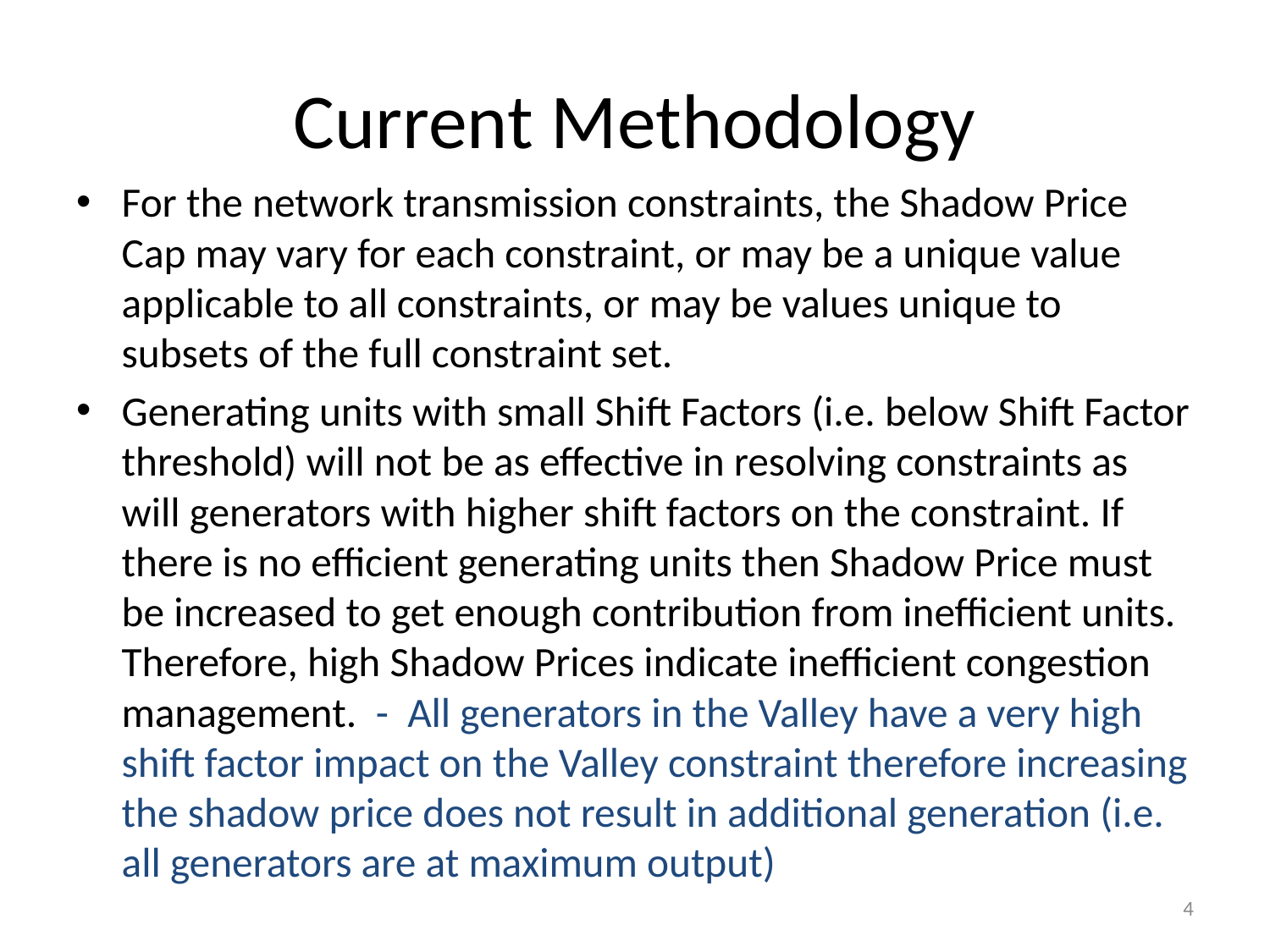

# Current Methodology
For the network transmission constraints, the Shadow Price Cap may vary for each constraint, or may be a unique value applicable to all constraints, or may be values unique to subsets of the full constraint set.
Generating units with small Shift Factors (i.e. below Shift Factor threshold) will not be as effective in resolving constraints as will generators with higher shift factors on the constraint. If there is no efficient generating units then Shadow Price must be increased to get enough contribution from inefficient units. Therefore, high Shadow Prices indicate inefficient congestion management.  -  All generators in the Valley have a very high shift factor impact on the Valley constraint therefore increasing the shadow price does not result in additional generation (i.e. all generators are at maximum output)

4